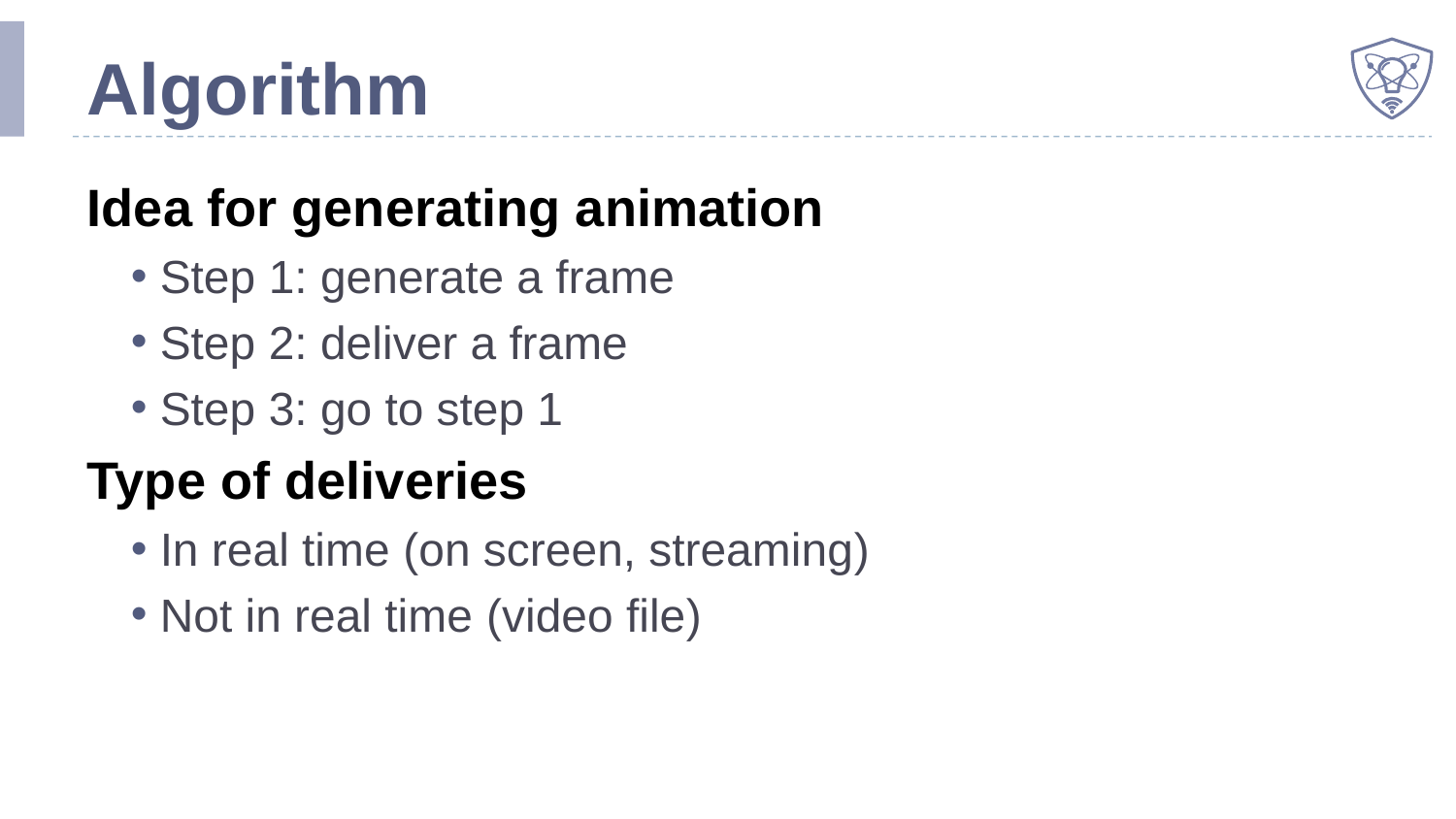

# Algorithm
Idea for generating animation
Step 1: generate a frame
Step 2: deliver a frame
Step 3: go to step 1
Type of deliveries
In real time (on screen, streaming)
Not in real time (video file)